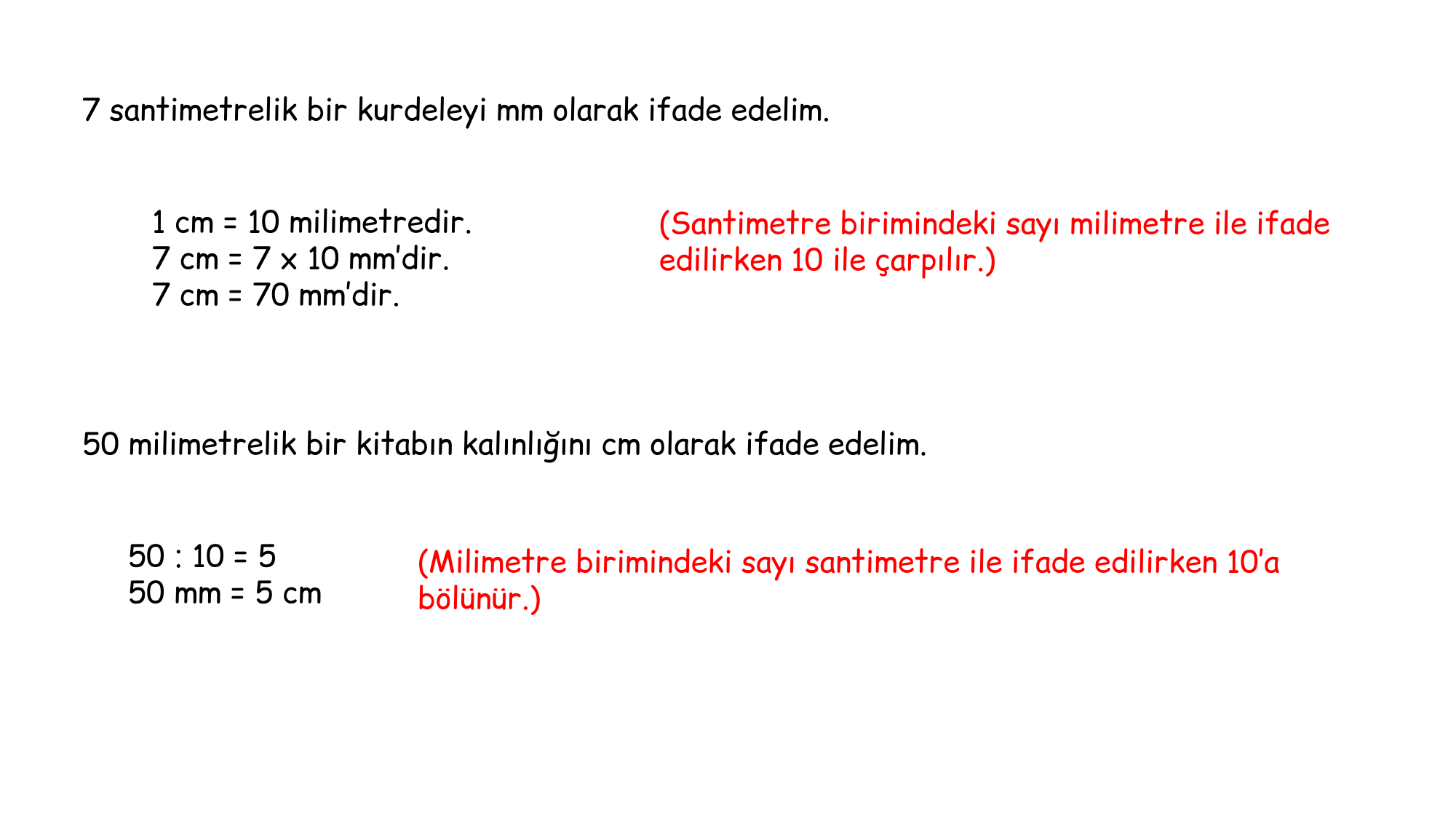

7 santimetrelik bir kurdeleyi mm olarak ifade edelim.
1 cm = 10 milimetredir.
7 cm = 7 x 10 mm’dir.
7 cm = 70 mm’dir.
(Santimetre birimindeki sayı milimetre ile ifade edilirken 10 ile çarpılır.)
50 milimetrelik bir kitabın kalınlığını cm olarak ifade edelim.
50 : 10 = 5
50 mm = 5 cm
(Milimetre birimindeki sayı santimetre ile ifade edilirken 10’a bölünür.)